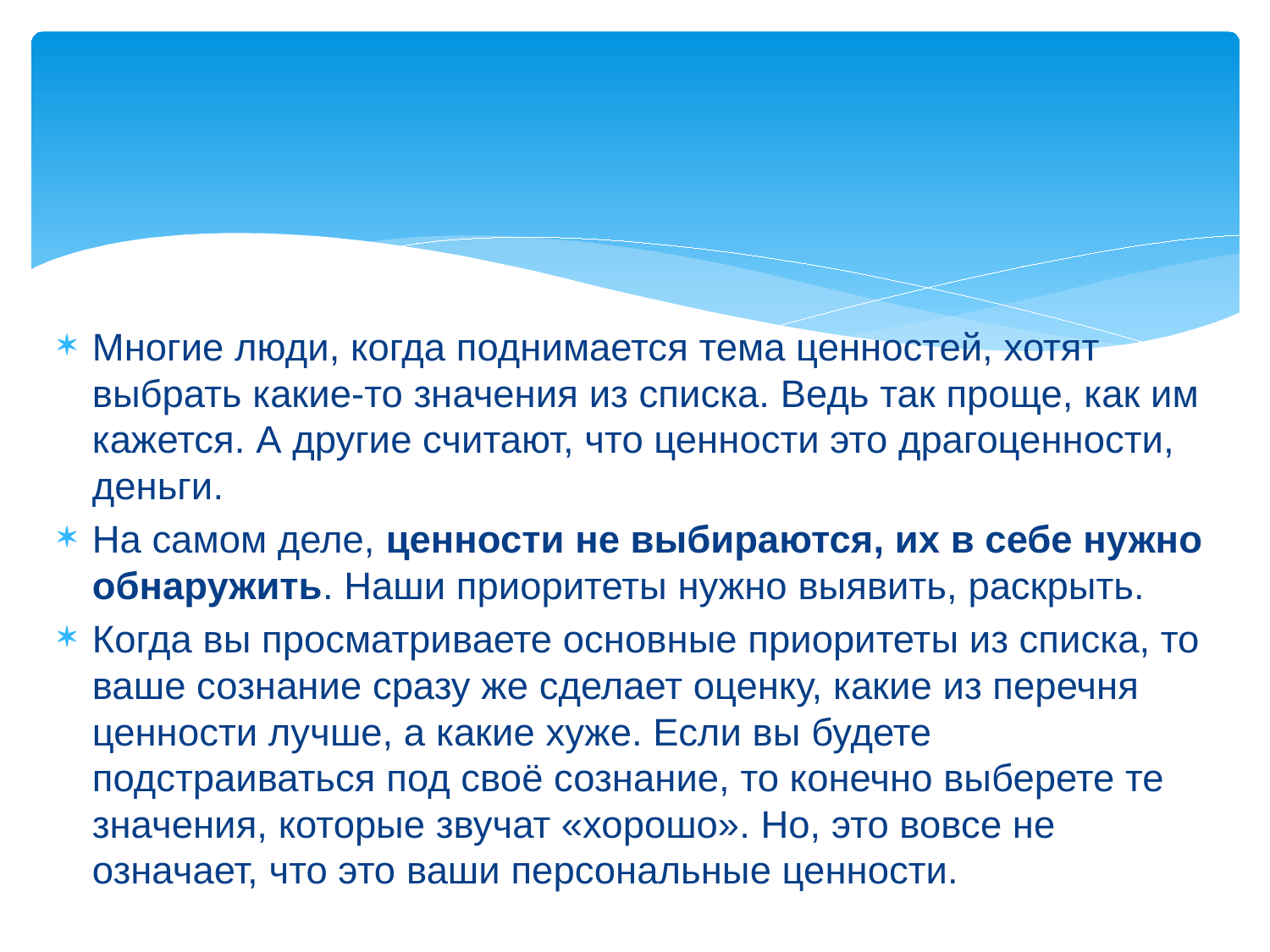

Многие люди, когда поднимается тема ценностей, хотят выбрать какие-то значения из списка. Ведь так проще, как им кажется. А другие считают, что ценности это драгоценности, деньги.
На самом деле, ценности не выбираются, их в себе нужно обнаружить. Наши приоритеты нужно выявить, раскрыть.
Когда вы просматриваете основные приоритеты из списка, то ваше сознание сразу же сделает оценку, какие из перечня ценности лучше, а какие хуже. Если вы будете подстраиваться под своё сознание, то конечно выберете те значения, которые звучат «хорошо». Но, это вовсе не означает, что это ваши персональные ценности.